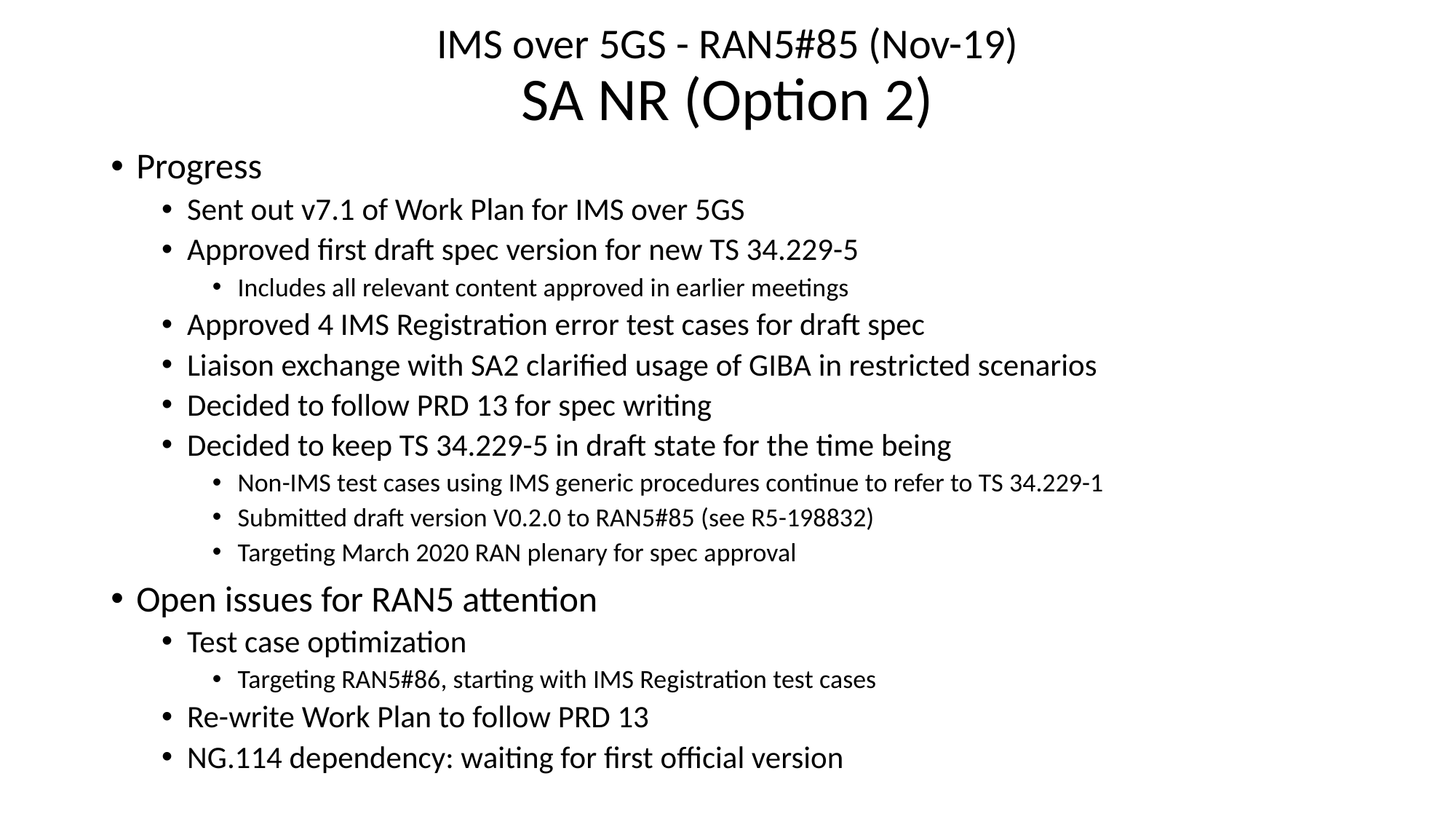

# IMS over 5GS - RAN5#85 (Nov-19) SA NR (Option 2)
Progress
Sent out v7.1 of Work Plan for IMS over 5GS
Approved first draft spec version for new TS 34.229-5
Includes all relevant content approved in earlier meetings
Approved 4 IMS Registration error test cases for draft spec
Liaison exchange with SA2 clarified usage of GIBA in restricted scenarios
Decided to follow PRD 13 for spec writing
Decided to keep TS 34.229-5 in draft state for the time being
Non-IMS test cases using IMS generic procedures continue to refer to TS 34.229-1
Submitted draft version V0.2.0 to RAN5#85 (see R5-198832)
Targeting March 2020 RAN plenary for spec approval
Open issues for RAN5 attention
Test case optimization
Targeting RAN5#86, starting with IMS Registration test cases
Re-write Work Plan to follow PRD 13
NG.114 dependency: waiting for first official version